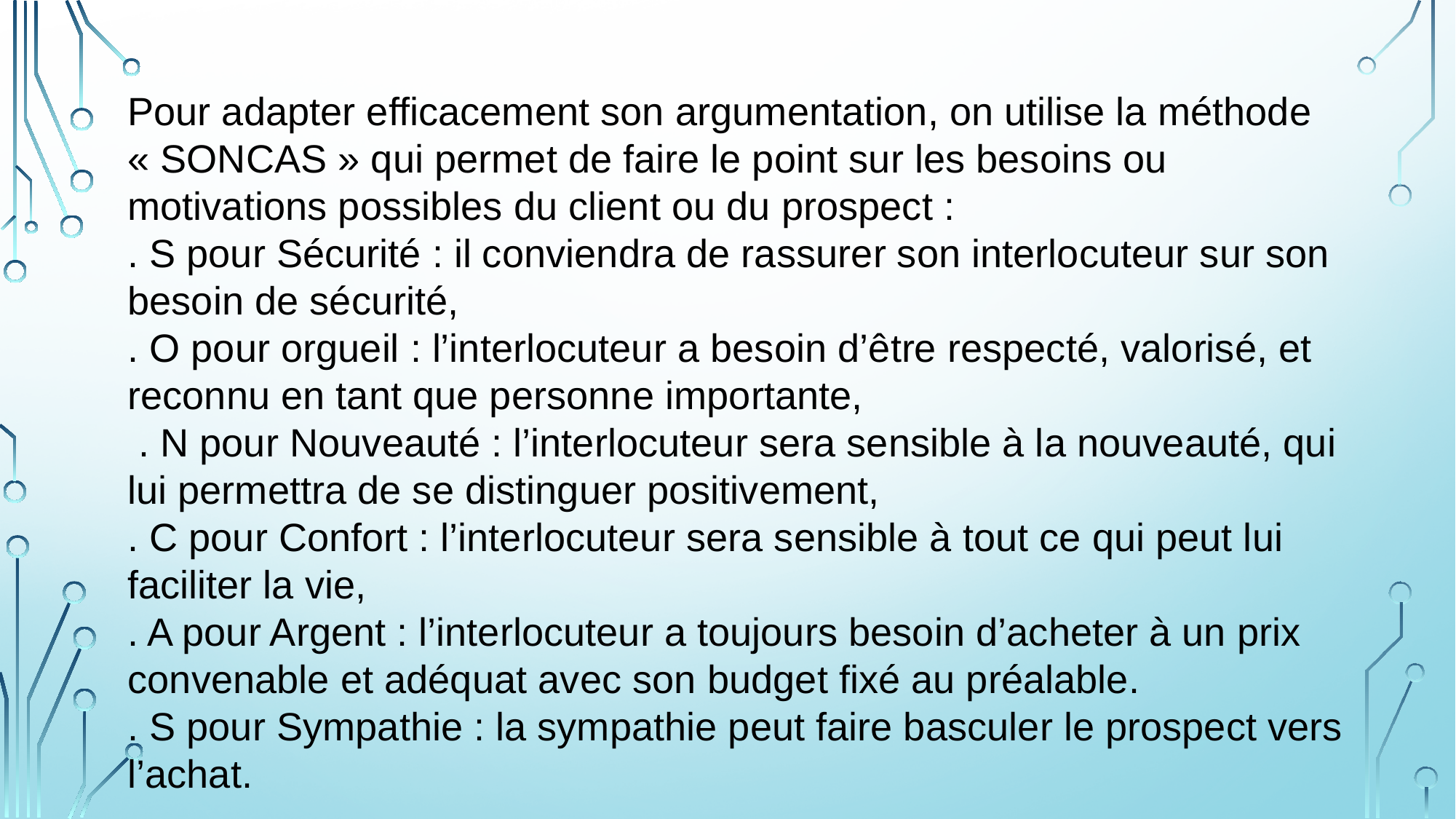

Pour adapter efficacement son argumentation, on utilise la méthode
« SONCAS » qui permet de faire le point sur les besoins ou motivations possibles du client ou du prospect :
. S pour Sécurité : il conviendra de rassurer son interlocuteur sur son besoin de sécurité,
. O pour orgueil : l’interlocuteur a besoin d’être respecté, valorisé, et reconnu en tant que personne importante,
 . N pour Nouveauté : l’interlocuteur sera sensible à la nouveauté, qui lui permettra de se distinguer positivement,
. C pour Confort : l’interlocuteur sera sensible à tout ce qui peut lui faciliter la vie,
. A pour Argent : l’interlocuteur a toujours besoin d’acheter à un prix convenable et adéquat avec son budget fixé au préalable.
. S pour Sympathie : la sympathie peut faire basculer le prospect vers l’achat.